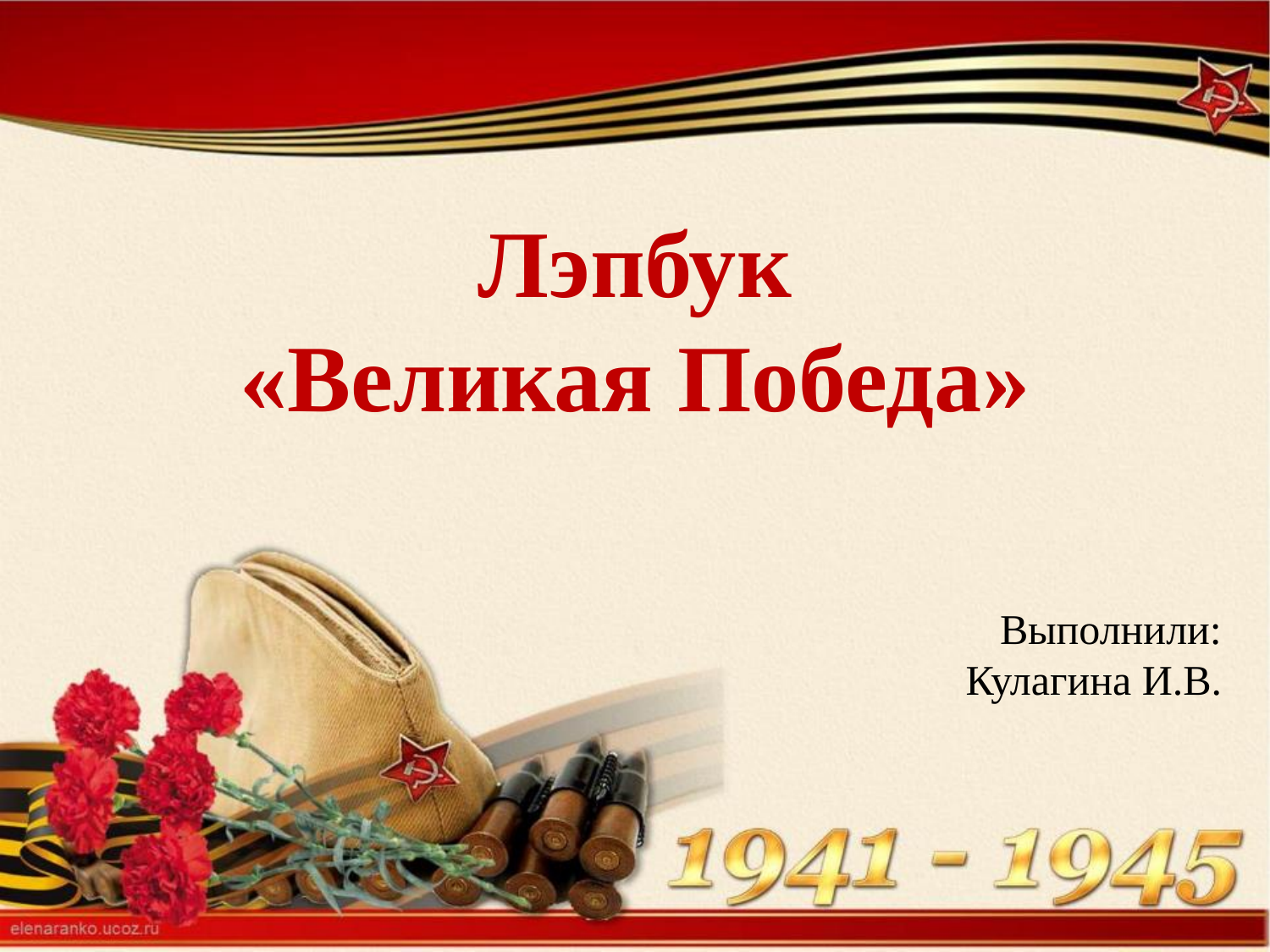

# Лэпбук «Великая Победа»
Выполнили:
Кулагина И.В.